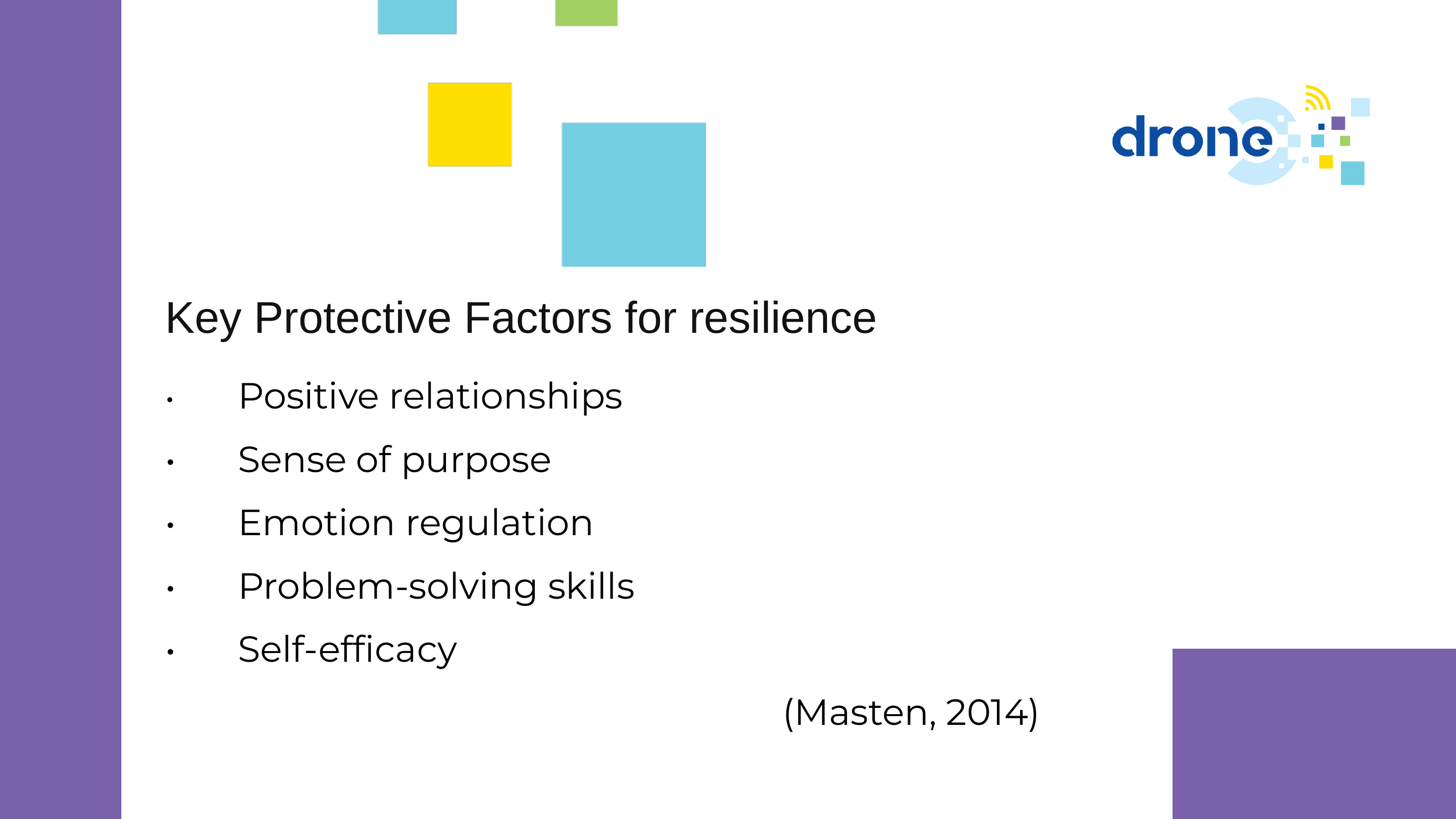

Key Protective Factors for resilience
•	Positive relationships
•	Sense of purpose
•	Emotion regulation
•	Problem-solving skills
•	Self-efficacy
(Masten, 2014)